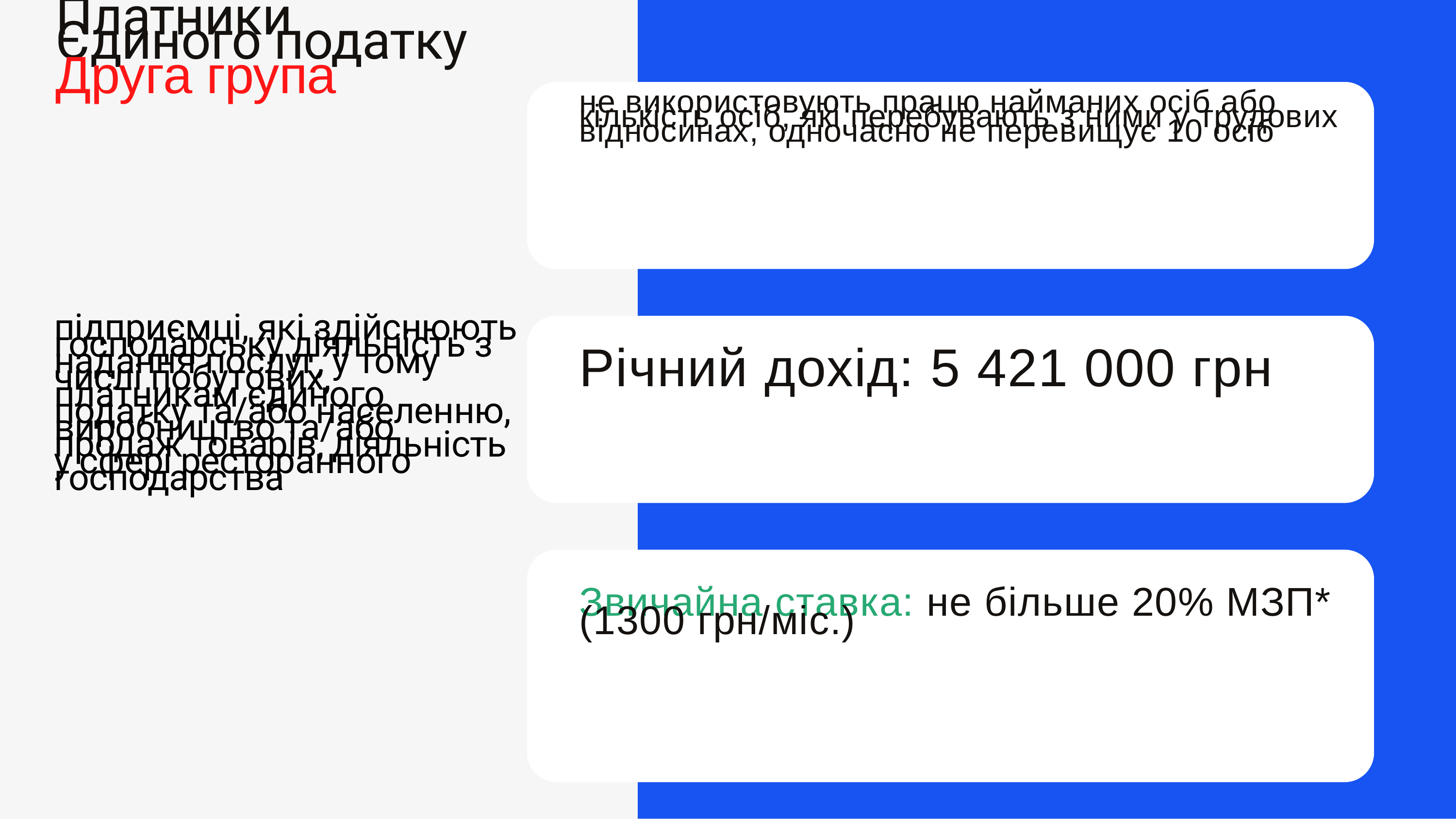

Платники Єдиного податку

Друга група

не використовують працю найманих осіб або кількість осіб, які перебувають з ними у трудових відносинах, одночасно не перевищує 10 осіб

підприємці, які здійснюють господарську діяльність з надання послуг, у тому числі побутових, платникам єдиного податку та/або населенню, виробництво та/або продаж товарів, діяльність у сфері ресторанного господарства
Річний дохід: 5 421 000 грн

Звичайна ставка: не більше 20% МЗП*
(1300 грн/міс.)